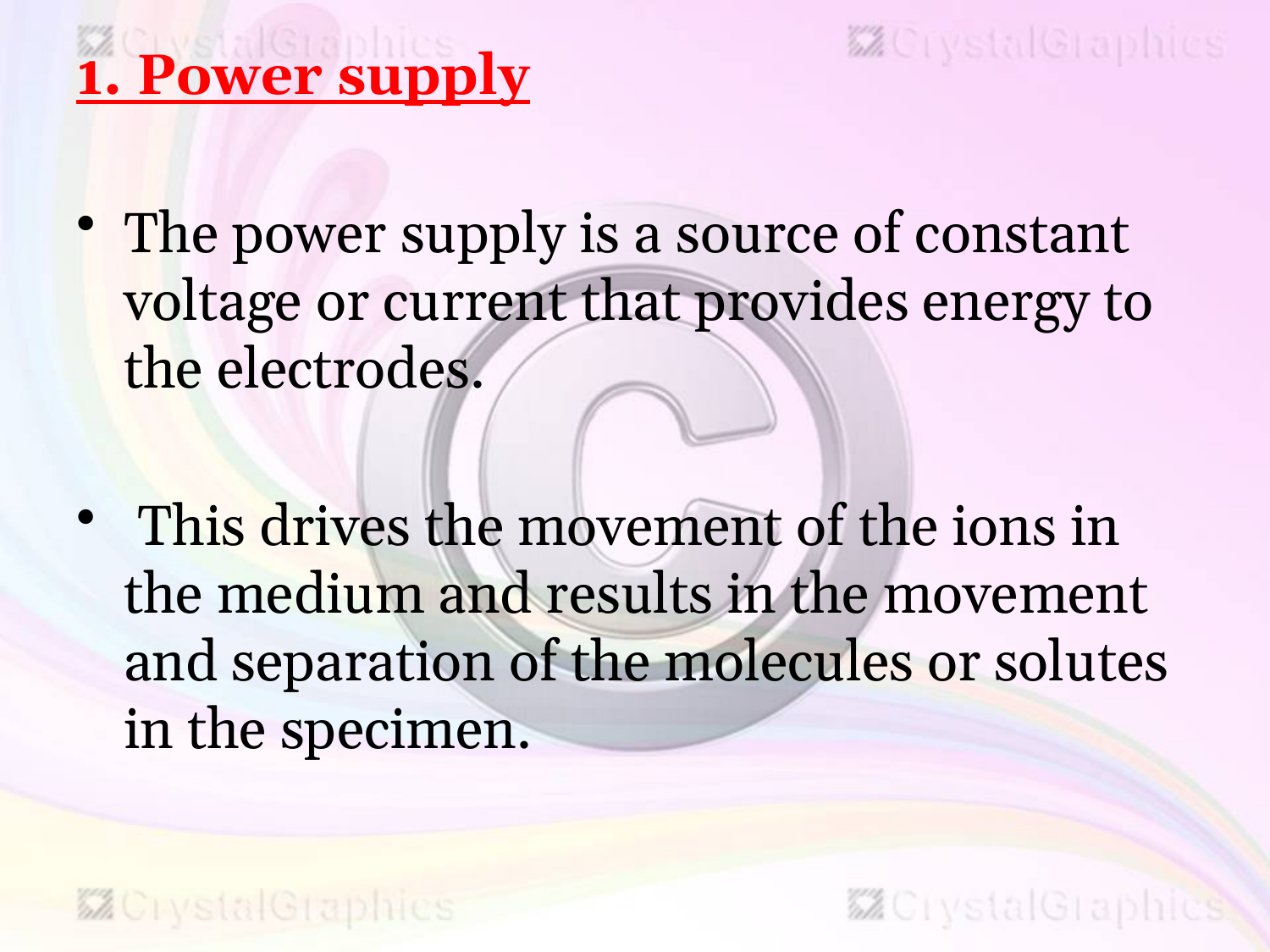

1. Power supply

The power supply is a source of constant voltage or current that provides energy to the electrodes.

 This drives the movement of the ions in the medium and results in the movement and separation of the molecules or solutes in the specimen.